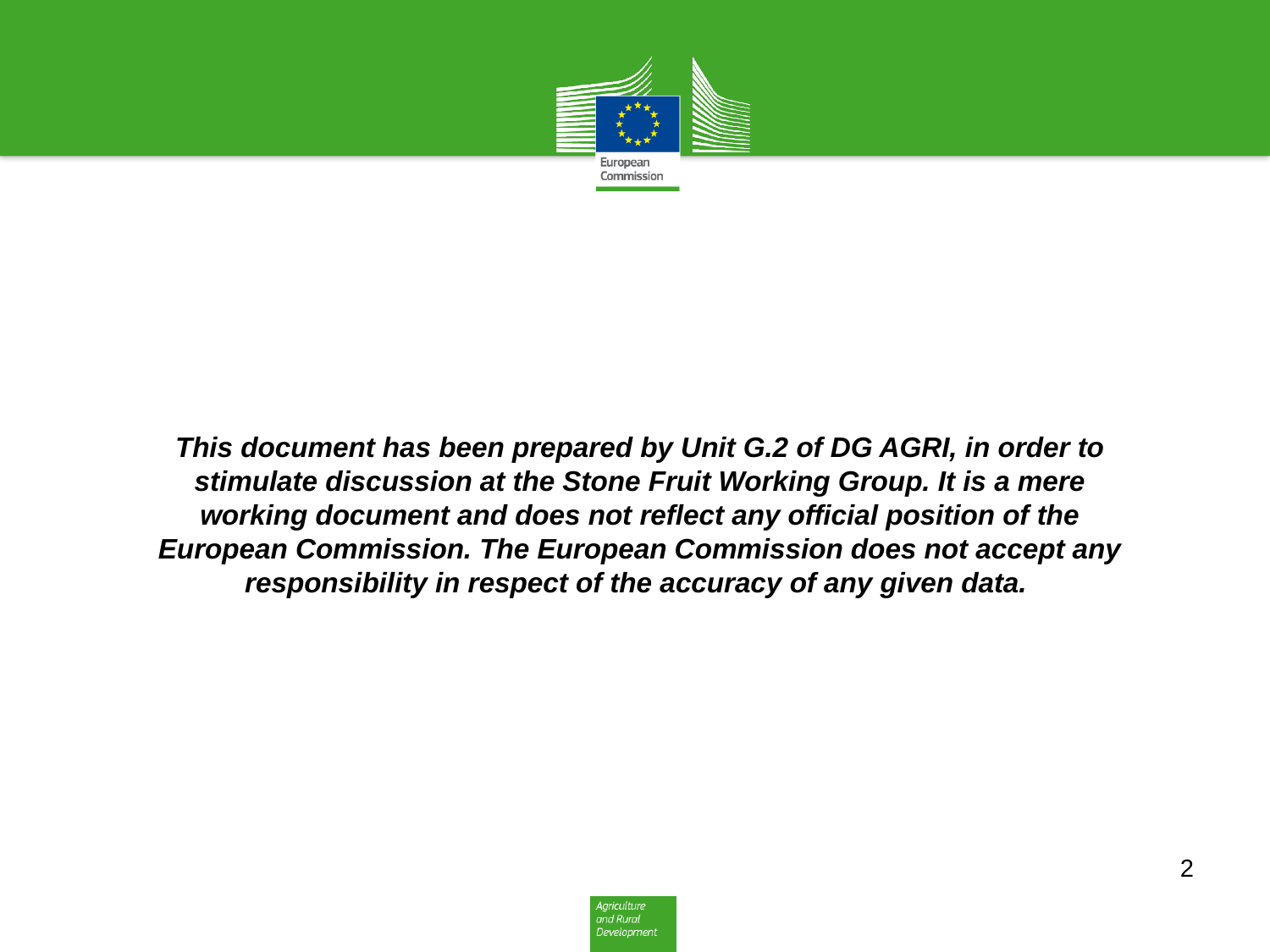

This document has been prepared by Unit G.2 of DG AGRI, in order to stimulate discussion at the Stone Fruit Working Group. It is a mere working document and does not reflect any official position of the European Commission. The European Commission does not accept any responsibility in respect of the accuracy of any given data.
2